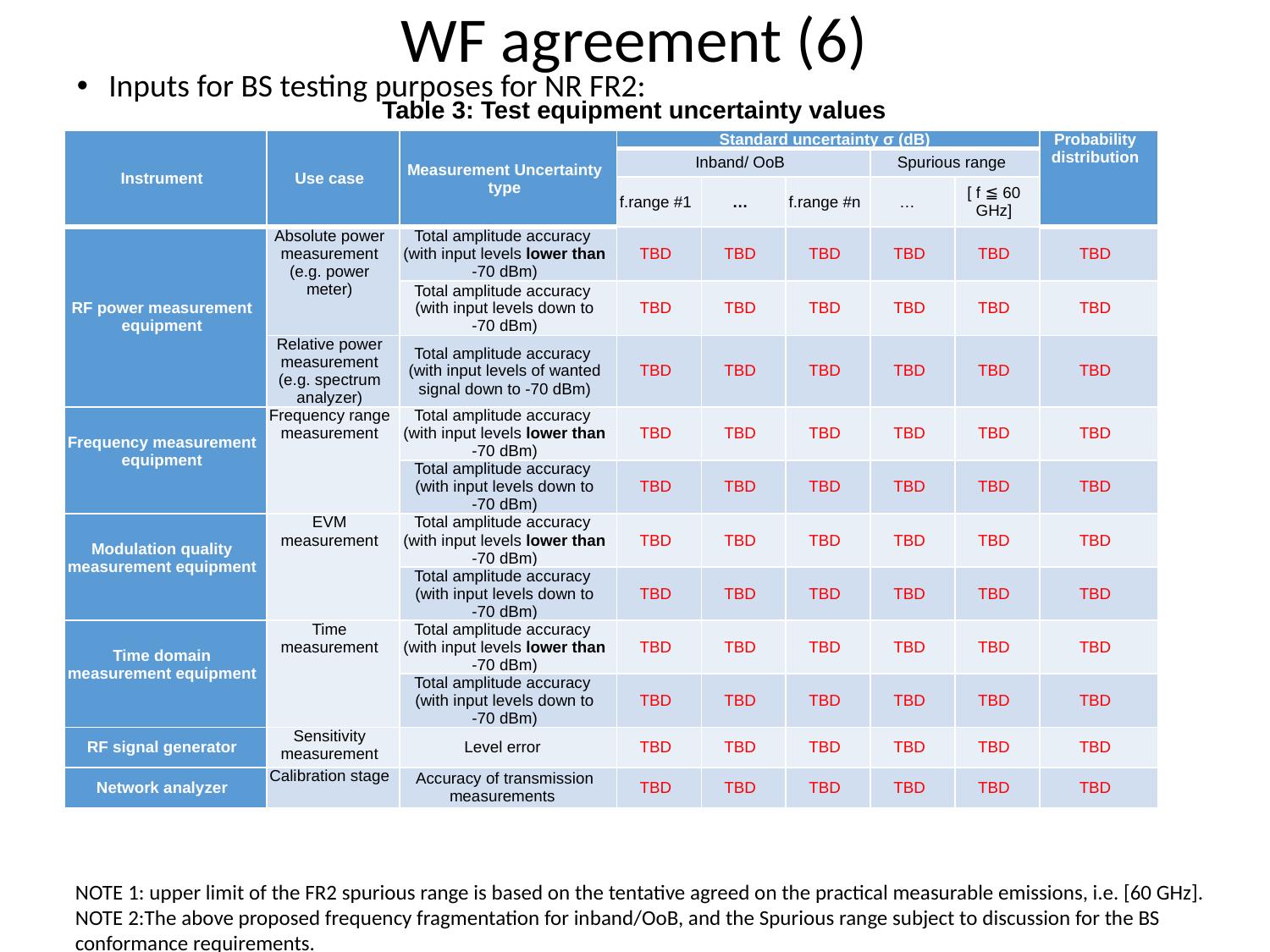

# WF agreement (6)
Inputs for BS testing purposes for NR FR2:

Table 3: Test equipment uncertainty values
| Instrument | Use case | Measurement Uncertainty type | Standard uncertainty σ (dB) |  |  |  |  | Probability distribution |
| --- | --- | --- | --- | --- | --- | --- | --- | --- |
|  |  |  | Inband/ OoB |  |  | Spurious range |  |  |
|  |  |  | f.range #1 | … | f.range #n | … | [ f ≦ 60 GHz] |  |
| RF power measurement equipment | Absolute power measurement (e.g. power meter) | Total amplitude accuracy (with input levels lower than ‑70 dBm) | TBD | TBD | TBD | TBD | TBD | TBD |
|  |  | Total amplitude accuracy (with input levels down to ‑70 dBm) | TBD | TBD | TBD | TBD | TBD | TBD |
|  | Relative power measurement (e.g. spectrum analyzer) | Total amplitude accuracy (with input levels of wanted signal down to ‑70 dBm) | TBD | TBD | TBD | TBD | TBD | TBD |
| Frequency measurement equipment | Frequency range measurement | Total amplitude accuracy (with input levels lower than ‑70 dBm) | TBD | TBD | TBD | TBD | TBD | TBD |
|  |  | Total amplitude accuracy (with input levels down to ‑70 dBm) | TBD | TBD | TBD | TBD | TBD | TBD |
| Modulation quality measurement equipment | EVM measurement | Total amplitude accuracy (with input levels lower than ‑70 dBm) | TBD | TBD | TBD | TBD | TBD | TBD |
|  |  | Total amplitude accuracy (with input levels down to ‑70 dBm) | TBD | TBD | TBD | TBD | TBD | TBD |
| Time domain measurement equipment | Time measurement | Total amplitude accuracy (with input levels lower than ‑70 dBm) | TBD | TBD | TBD | TBD | TBD | TBD |
|  |  | Total amplitude accuracy (with input levels down to ‑70 dBm) | TBD | TBD | TBD | TBD | TBD | TBD |
| RF signal generator | Sensitivity measurement | Level error | TBD | TBD | TBD | TBD | TBD | TBD |
| Network analyzer | Calibration stage | Accuracy of transmission measurements | TBD | TBD | TBD | TBD | TBD | TBD |
NOTE 1: upper limit of the FR2 spurious range is based on the tentative agreed on the practical measurable emissions, i.e. [60 GHz].
NOTE 2:The above proposed frequency fragmentation for inband/OoB, and the Spurious range subject to discussion for the BS conformance requirements.